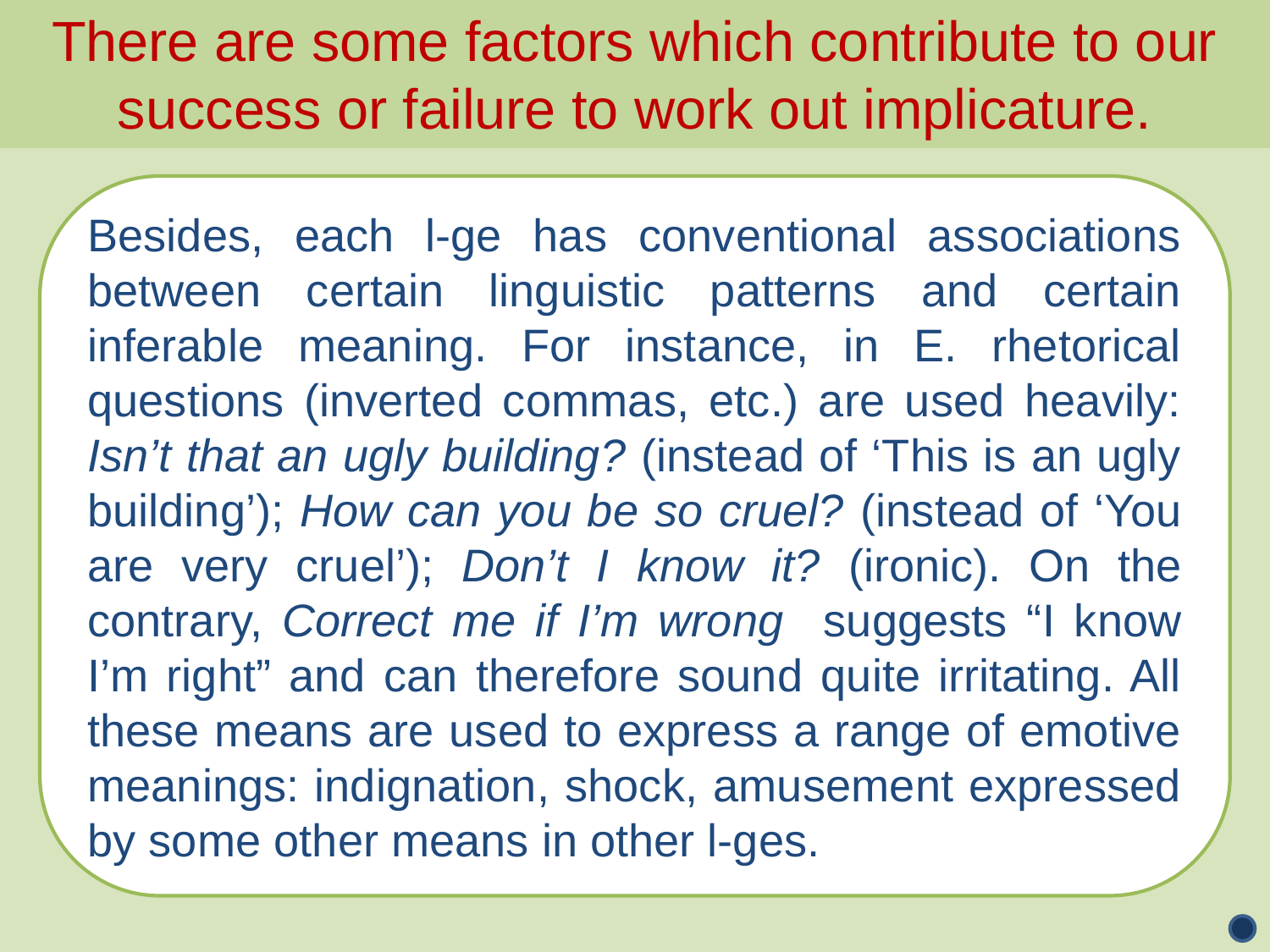

There are some factors which contribute to our success or failure to work out implicature.
Besides, each l-ge has conventional associations between certain linguistic patterns and certain inferable meaning. For instance, in E. rhetorical questions (inverted commas, etc.) are used heavily: Isn’t that an ugly building? (instead of ‘This is an ugly building’); How can you be so cruel? (instead of ‘You are very cruel’); Don’t I know it? (ironic). On the contrary, Correct me if I’m wrong  suggests “I know I’m right” and can therefore sound quite irritating. All these means are used to express a range of emotive meanings: indignation, shock, amusement expressed by some other means in other l-ges.